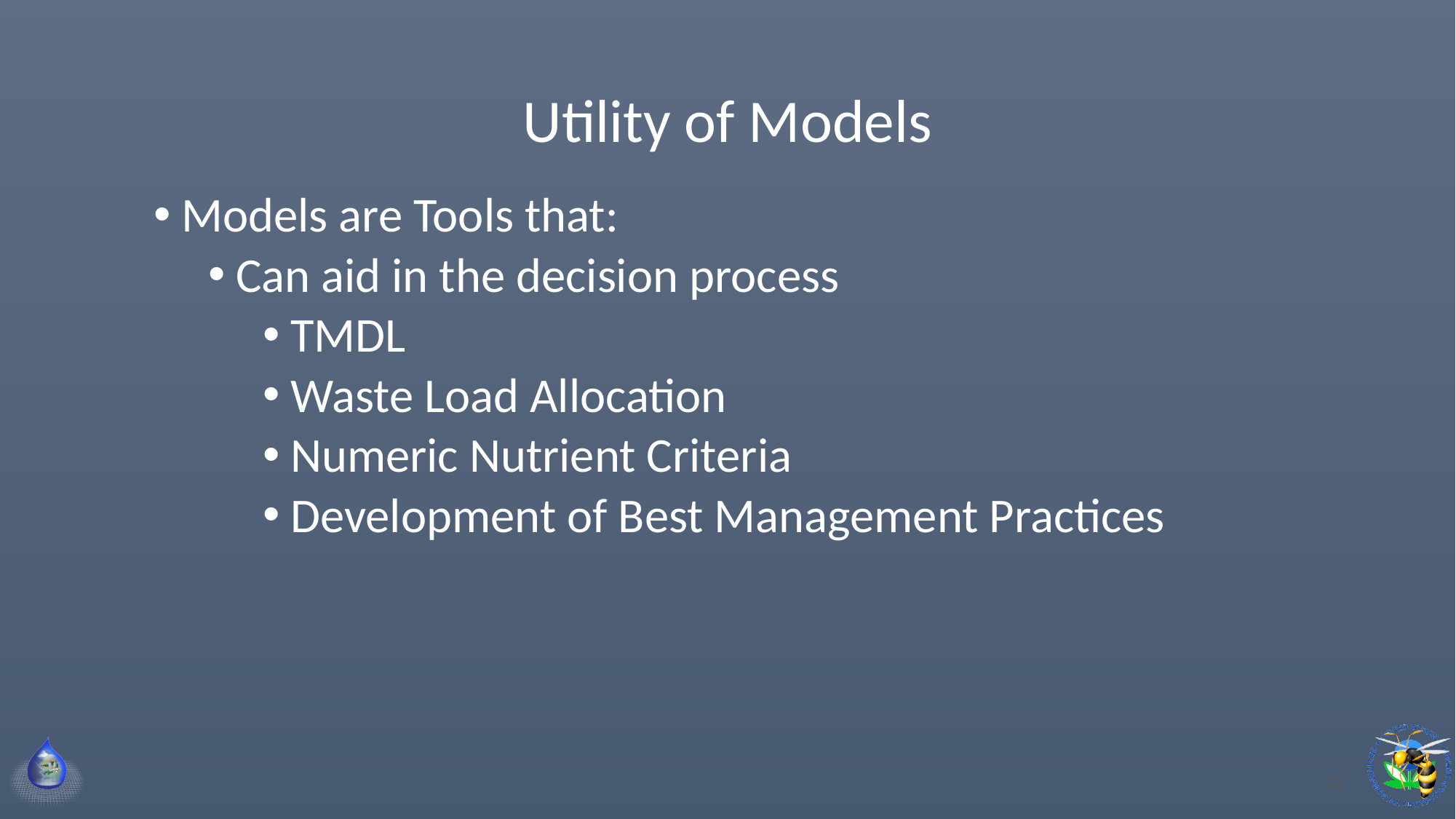

# Utility of Models
Models are Tools that:
Can aid in the decision process
TMDL
Waste Load Allocation
Numeric Nutrient Criteria
Development of Best Management Practices

13